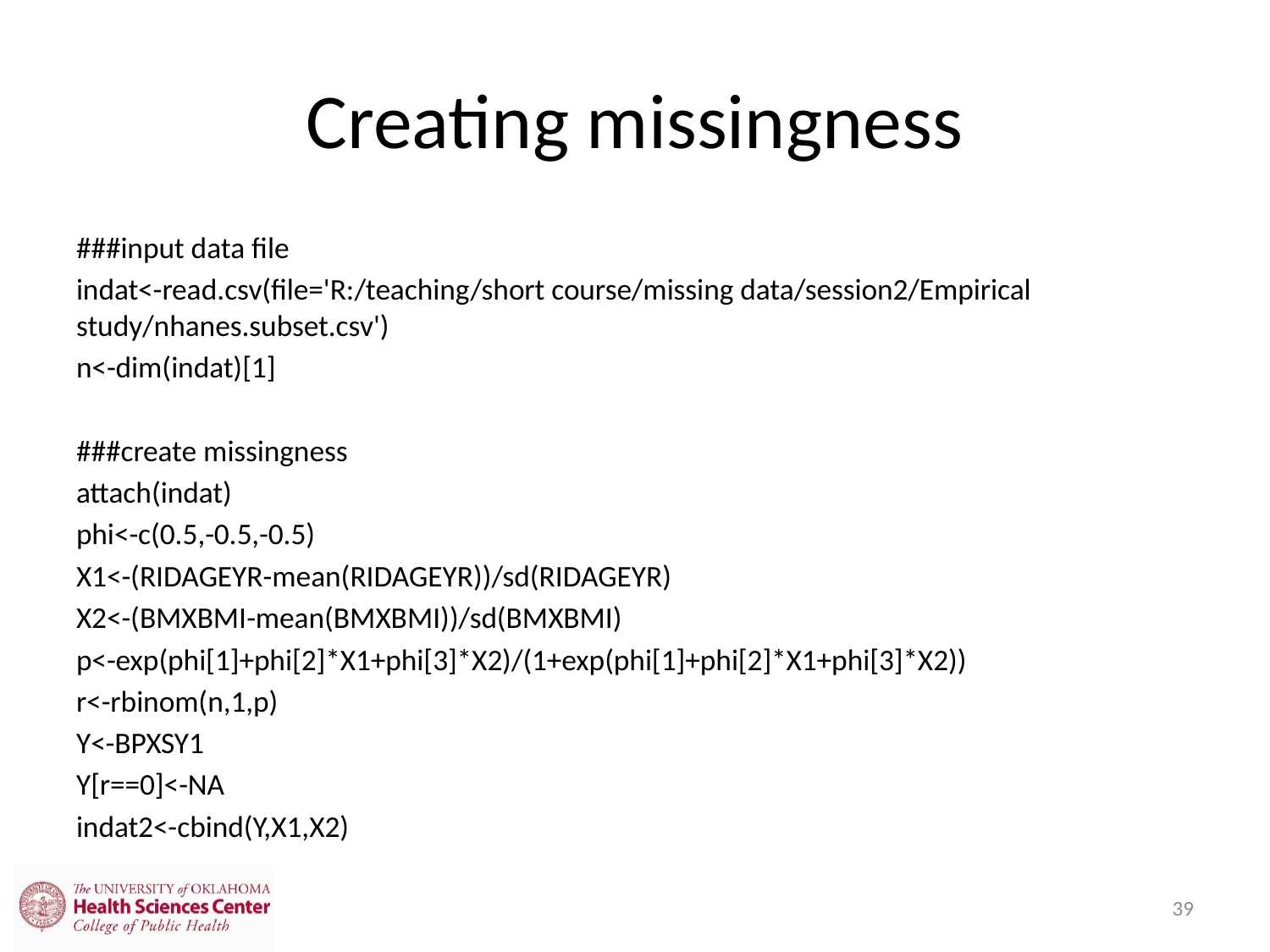

# Creating missingness
###input data file
indat<-read.csv(file='R:/teaching/short course/missing data/session2/Empirical study/nhanes.subset.csv')
n<-dim(indat)[1]

###create missingness
attach(indat)
phi<-c(0.5,-0.5,-0.5)
X1<-(RIDAGEYR-mean(RIDAGEYR))/sd(RIDAGEYR)
X2<-(BMXBMI-mean(BMXBMI))/sd(BMXBMI)
p<-exp(phi[1]+phi[2]*X1+phi[3]*X2)/(1+exp(phi[1]+phi[2]*X1+phi[3]*X2))
r<-rbinom(n,1,p)
Y<-BPXSY1
Y[r==0]<-NA
indat2<-cbind(Y,X1,X2)

39